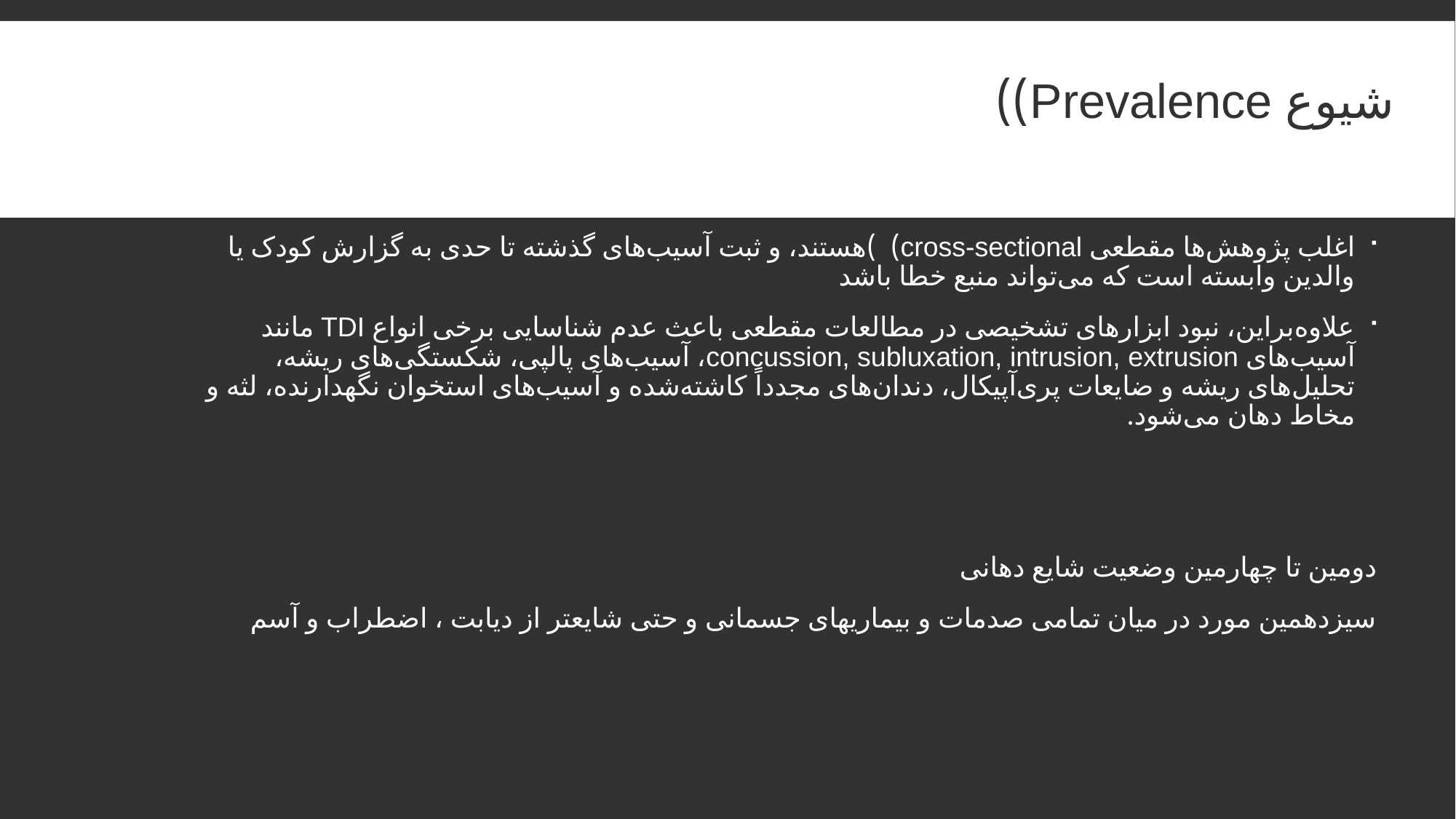

شیوع Prevalence))
اغلب پژوهش‌ها مقطعی cross-sectional)  )هستند، و ثبت آسیب‌های گذشته تا حدی به گزارش کودک یا والدین وابسته است که می‌تواند منبع خطا باشد
علاوه‌براین، نبود ابزارهای تشخیصی در مطالعات مقطعی باعث عدم شناسایی برخی انواع TDI مانند آسیب‌های concussion, subluxation, intrusion, extrusion، آسیب‌های پالپی، شکستگی‌های ریشه، تحلیل‌های ریشه و ضایعات پری‌آپیکال، دندان‌های مجدداً کاشته‌شده و آسیب‌های استخوان نگهدارنده، لثه و مخاط دهان می‌شود.

دومین تا چهارمین وضعیت شایع ‌دهانی
سیزدهمین مورد در میان تمامی صدمات و بیماریهای جسمانی و حتی شایعتر از دیابت ، اضطراب و آسم